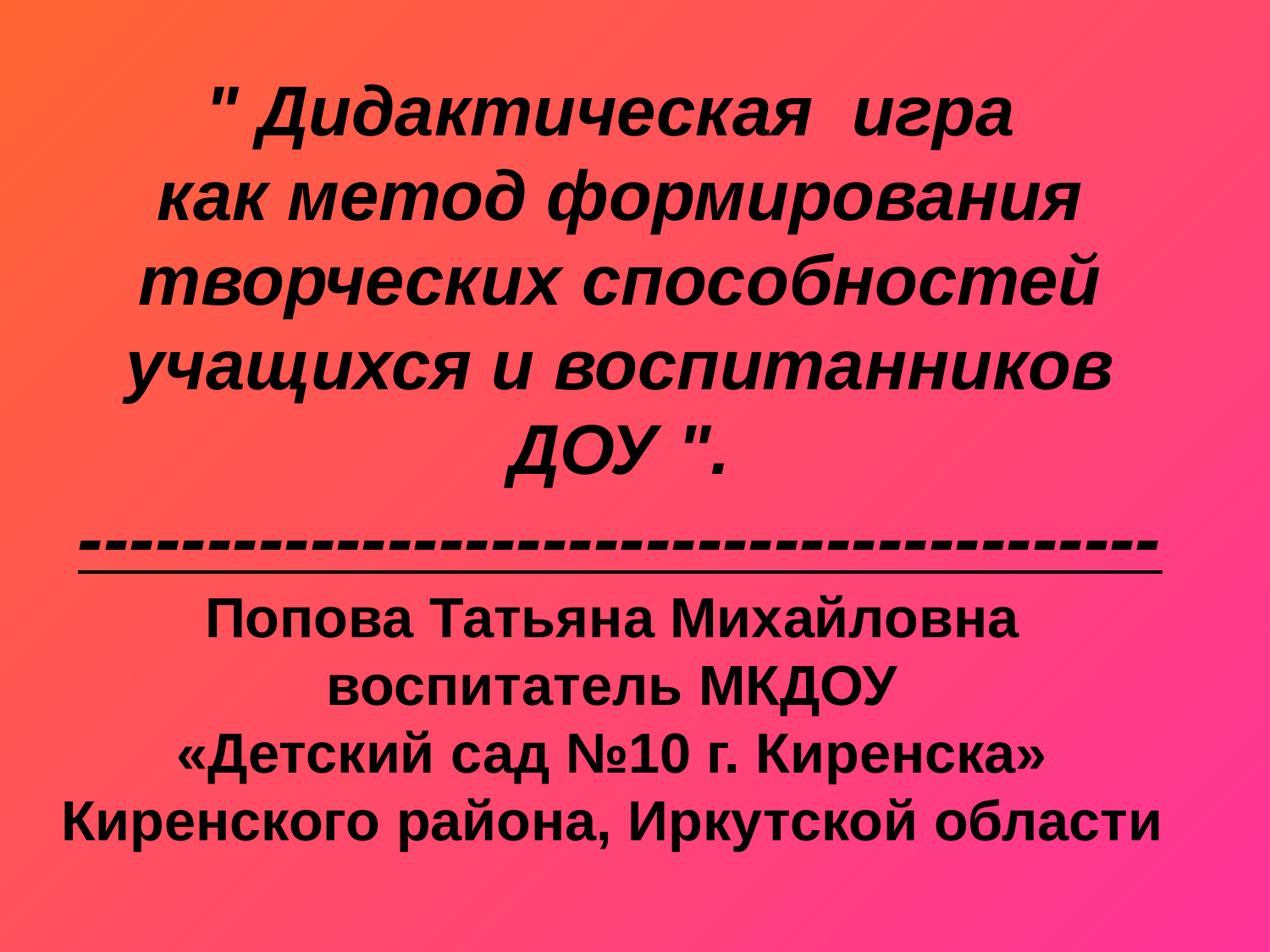

# " Дидактическая  игра как метод формирования творческих способностей учащихся и воспитанников ДОУ ". ------------------------------------------ Попова Татьяна Михайловна воспитатель МКДОУ «Детский сад №10 г. Киренска» Киренского района, Иркутской области